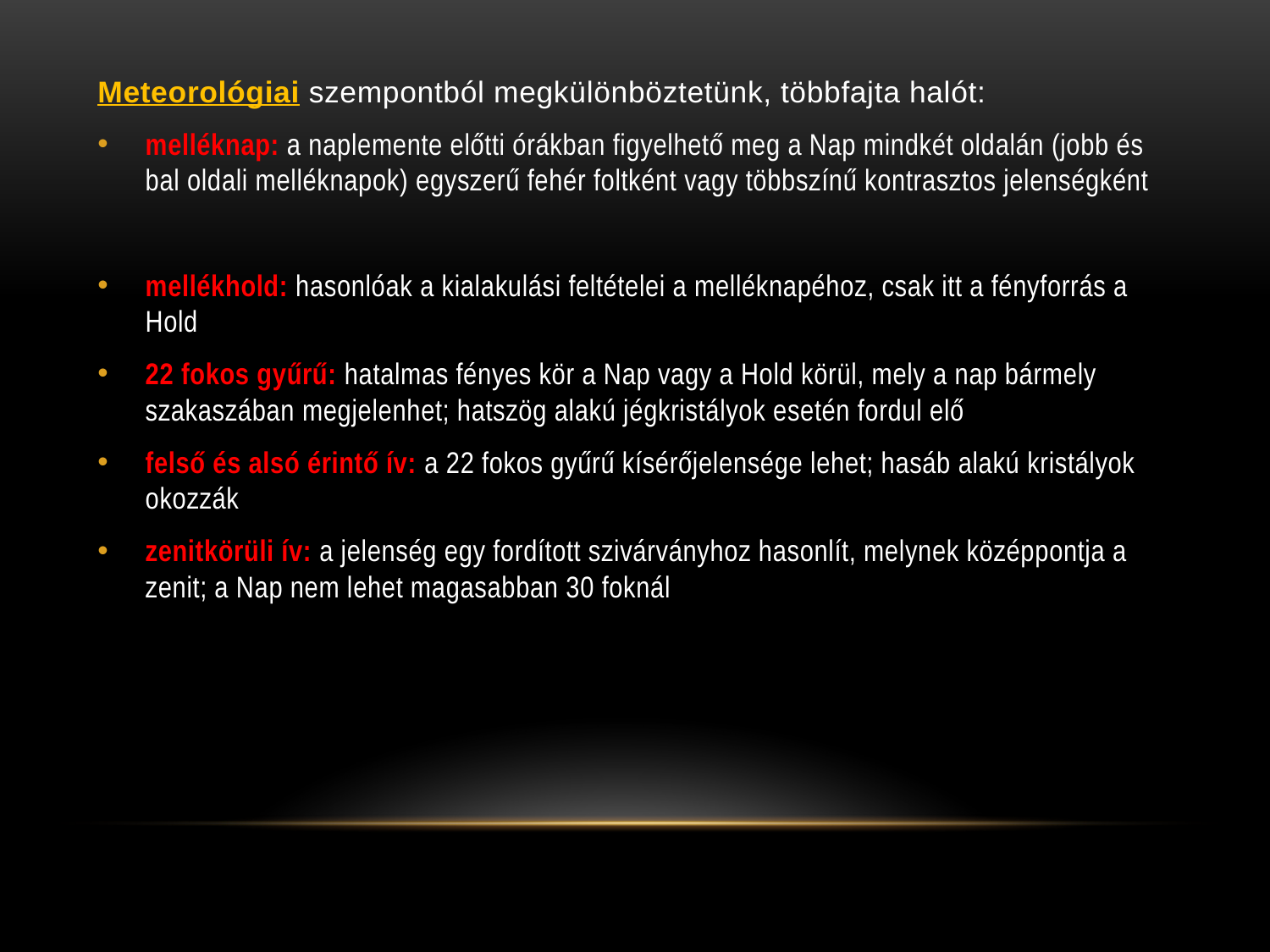

Meteorológiai szempontból megkülönböztetünk, többfajta halót:
melléknap: a naplemente előtti órákban figyelhető meg a Nap mindkét oldalán (jobb és bal oldali melléknapok) egyszerű fehér foltként vagy többszínű kontrasztos jelenségként

mellékhold: hasonlóak a kialakulási feltételei a melléknapéhoz, csak itt a fényforrás a Hold
22 fokos gyűrű: hatalmas fényes kör a Nap vagy a Hold körül, mely a nap bármely szakaszában megjelenhet; hatszög alakú jégkristályok esetén fordul elő
felső és alsó érintő ív: a 22 fokos gyűrű kísérőjelensége lehet; hasáb alakú kristályok okozzák
zenitkörüli ív: a jelenség egy fordított szivárványhoz hasonlít, melynek középpontja a zenit; a Nap nem lehet magasabban 30 foknál